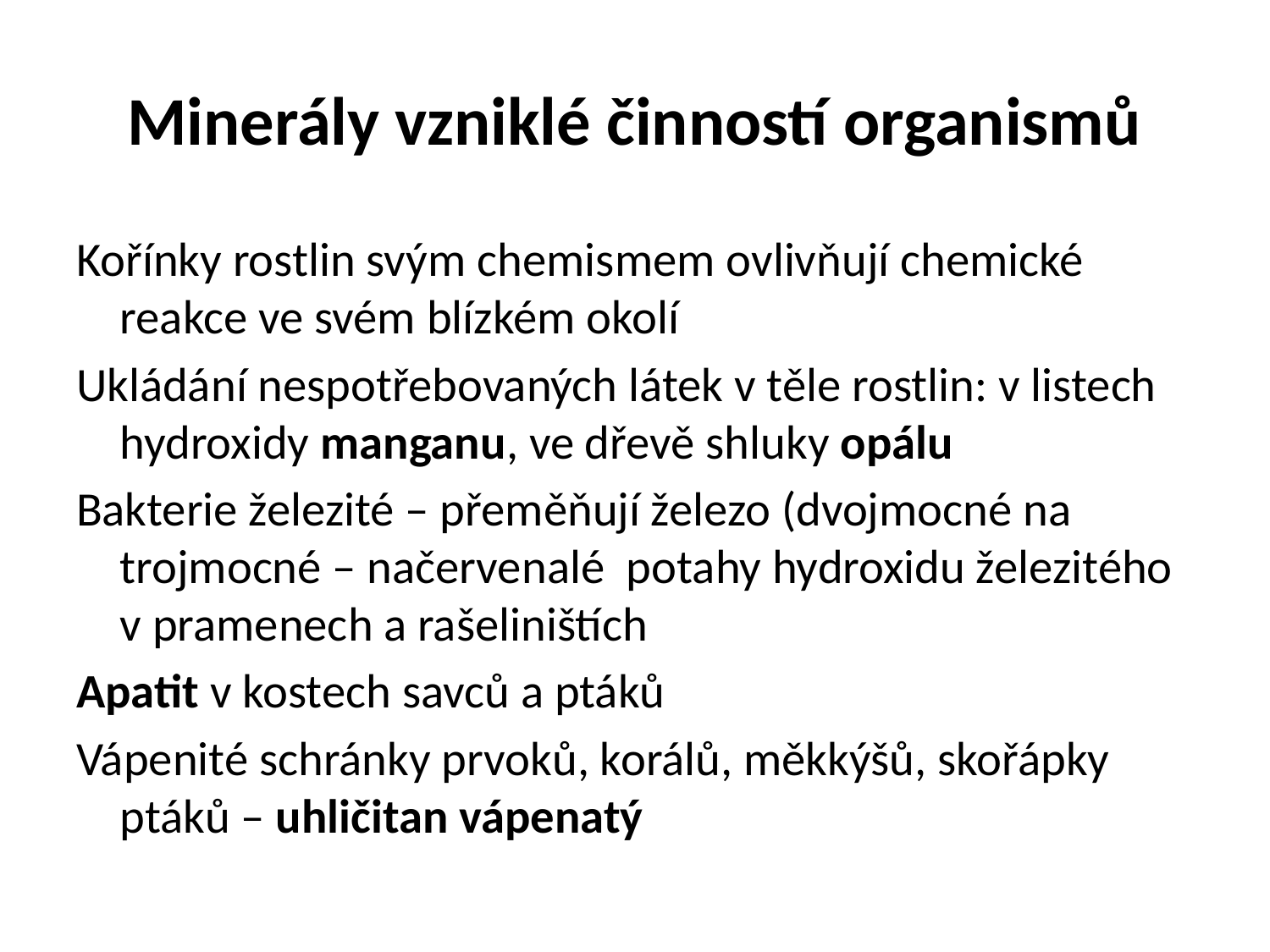

# Minerály vzniklé činností organismů
Kořínky rostlin svým chemismem ovlivňují chemické reakce ve svém blízkém okolí
Ukládání nespotřebovaných látek v těle rostlin: v listech hydroxidy manganu, ve dřevě shluky opálu
Bakterie železité – přeměňují železo (dvojmocné na trojmocné – načervenalé  potahy hydroxidu železitého v pramenech a rašeliništích
Apatit v kostech savců a ptáků
Vápenité schránky prvoků, korálů, měkkýšů, skořápky ptáků – uhličitan vápenatý